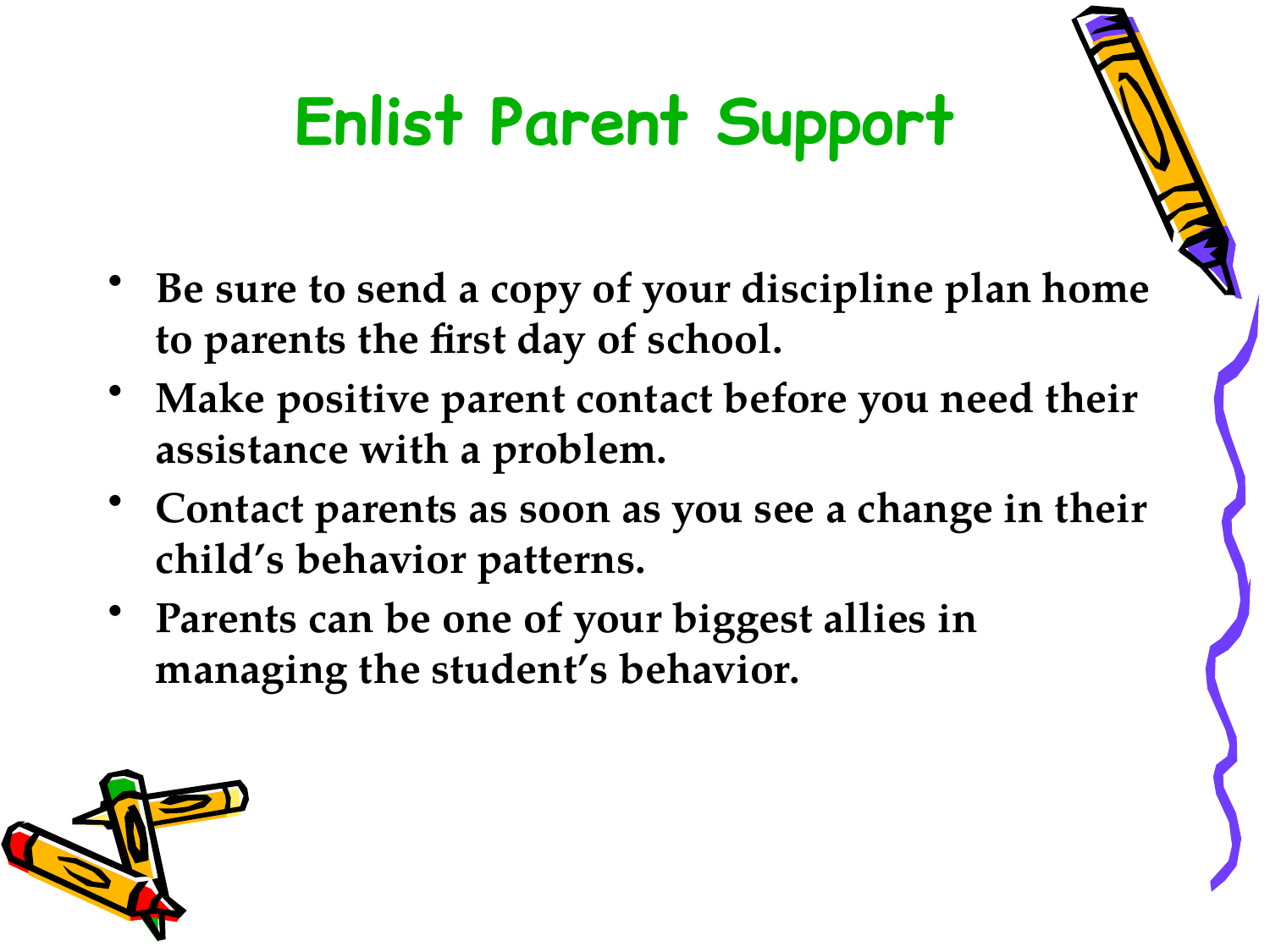

# Enlist Parent Support
Be sure to send a copy of your discipline plan home to parents the first day of school.
Make positive parent contact before you need their assistance with a problem.
Contact parents as soon as you see a change in their child’s behavior patterns.
Parents can be one of your biggest allies in managing the student’s behavior.